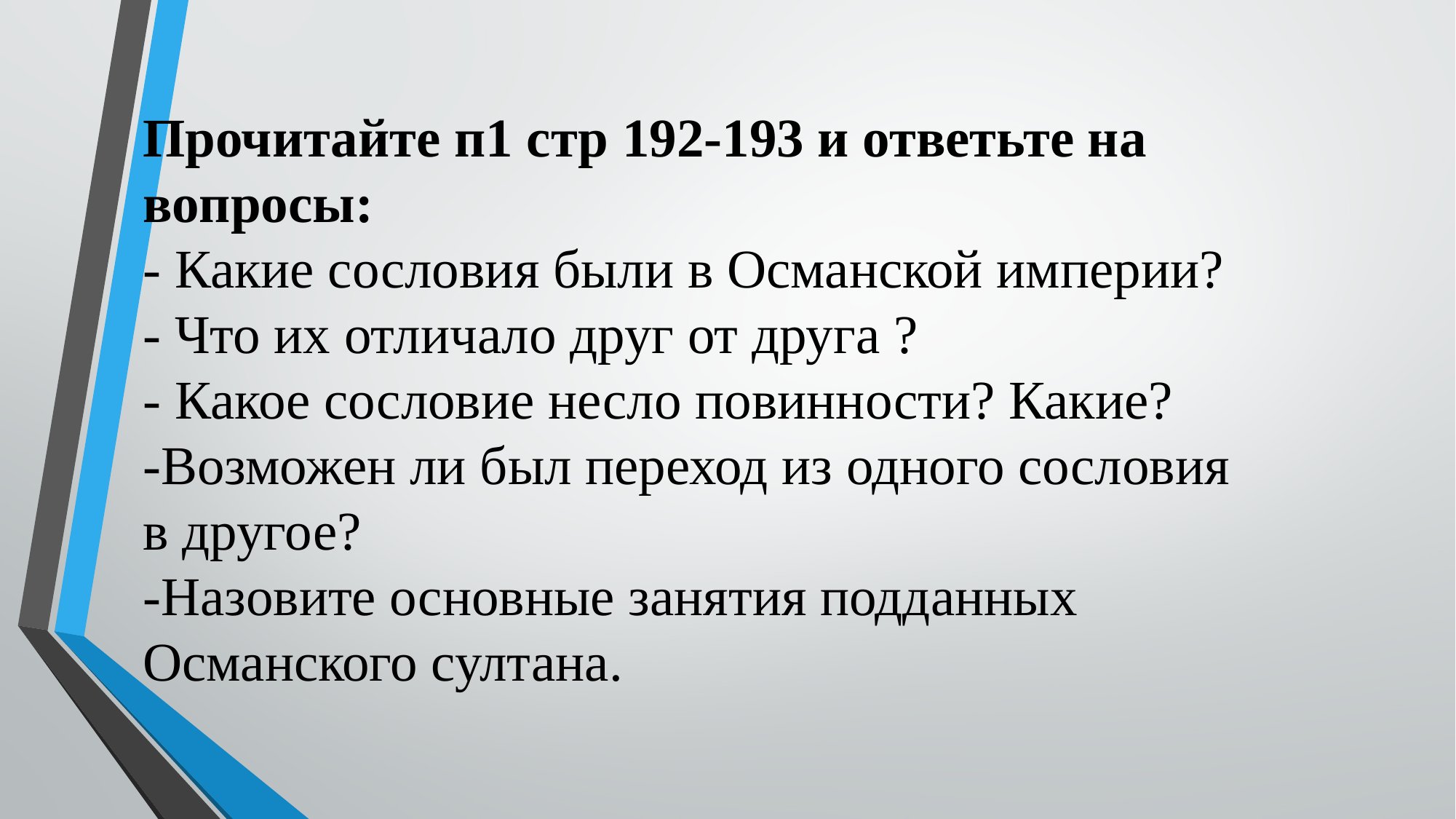

Прочитайте п1 стр 192-193 и ответьте на вопросы:
- Какие сословия были в Османской империи?
- Что их отличало друг от друга ?
- Какое сословие несло повинности? Какие?
-Возможен ли был переход из одного сословия в другое?
-Назовите основные занятия подданных Османского султана.